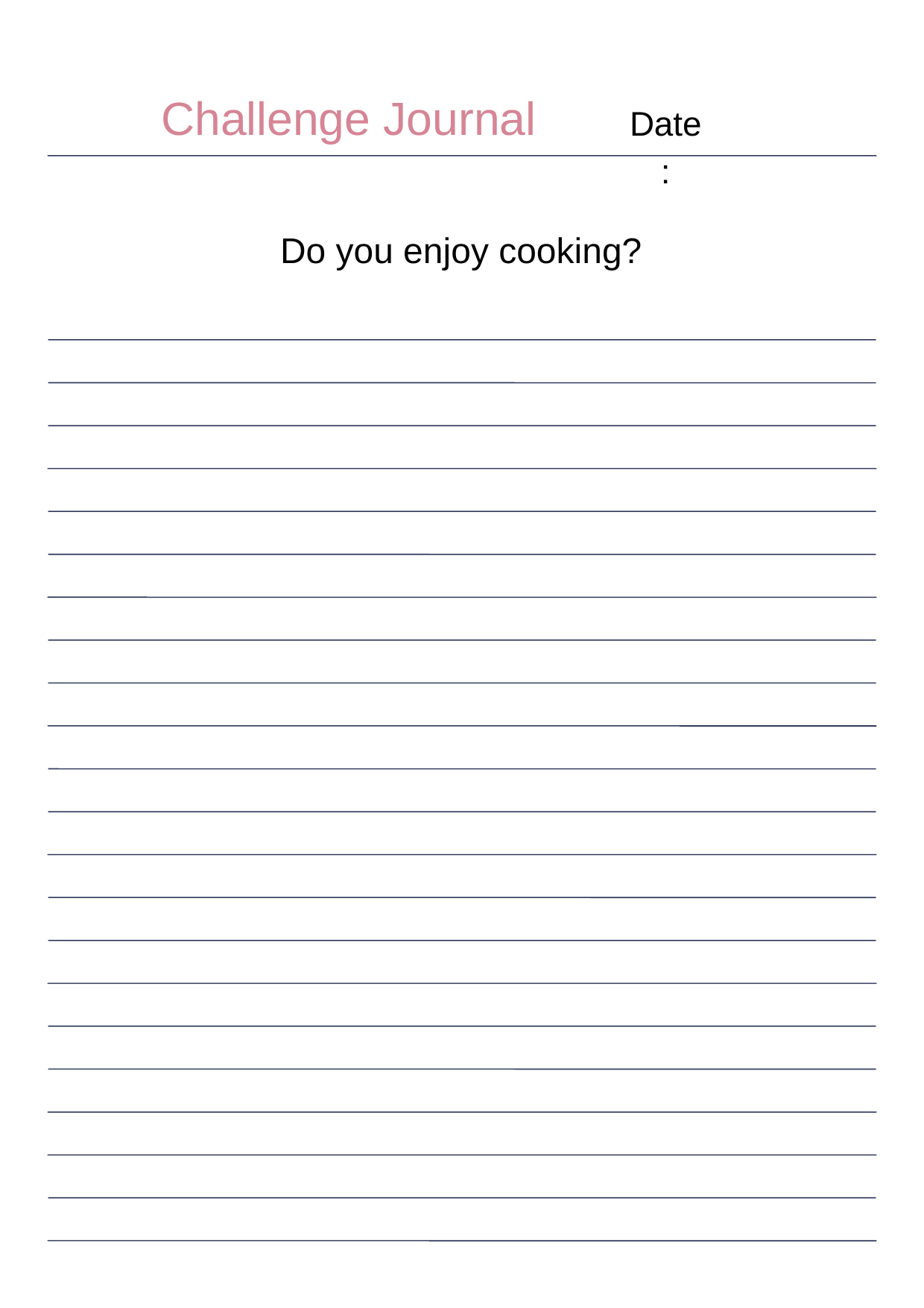

Challenge Journal
Date:

Do you enjoy cooking?